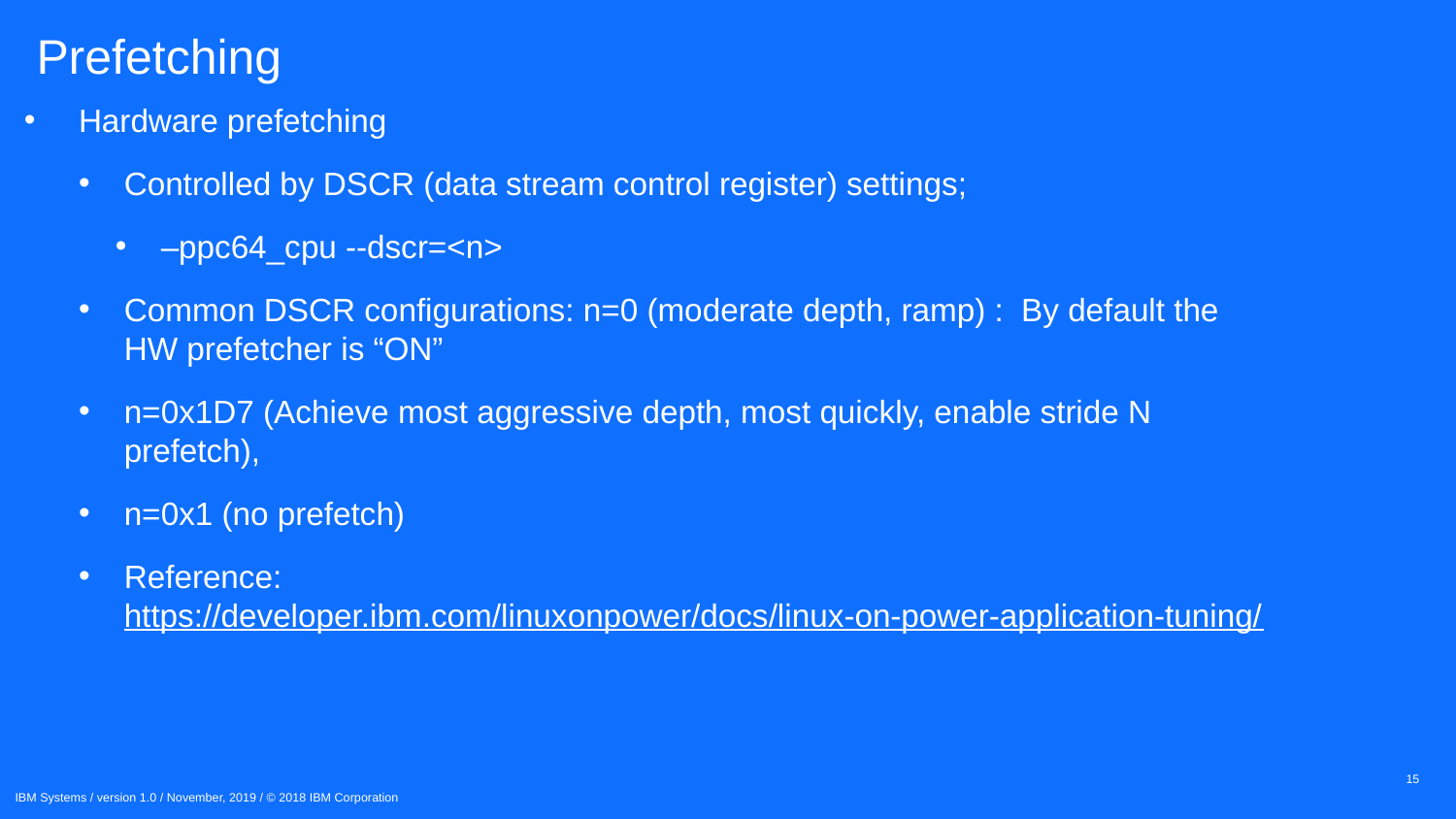

# Prefetching
Hardware prefetching
Controlled by DSCR (data stream control register) settings;
–ppc64_cpu --dscr=<n>
Common DSCR configurations: n=0 (moderate depth, ramp) :  By default the HW prefetcher is “ON”
n=0x1D7 (Achieve most aggressive depth, most quickly, enable stride N prefetch),
n=0x1 (no prefetch)
Reference: https://developer.ibm.com/linuxonpower/docs/linux-on-power-application-tuning/

15
IBM Systems / version 1.0 / November, 2019 / © 2018 IBM Corporation